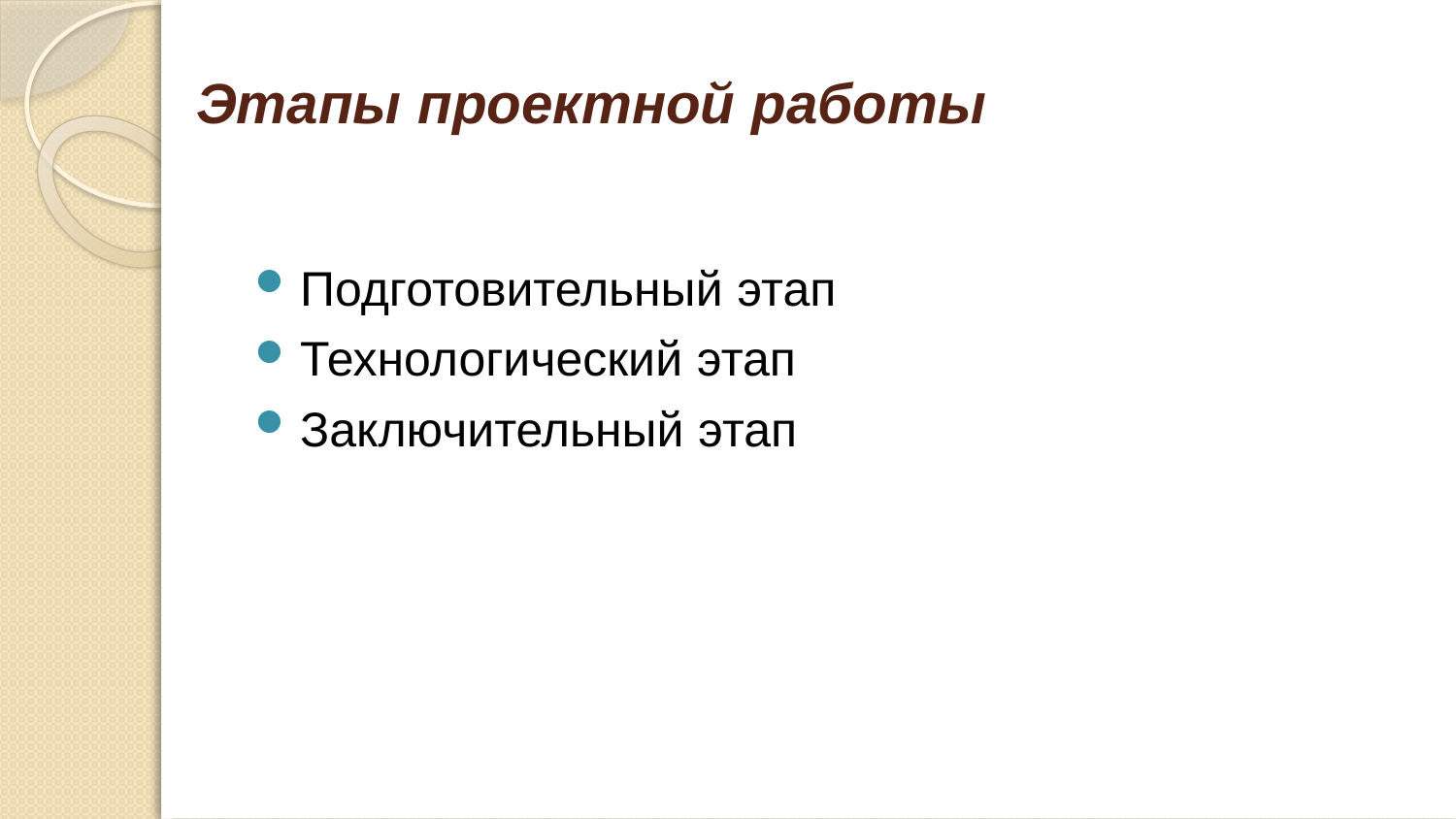

# Этапы проектной работы
Подготовительный этап
Технологический этап
Заключительный этап